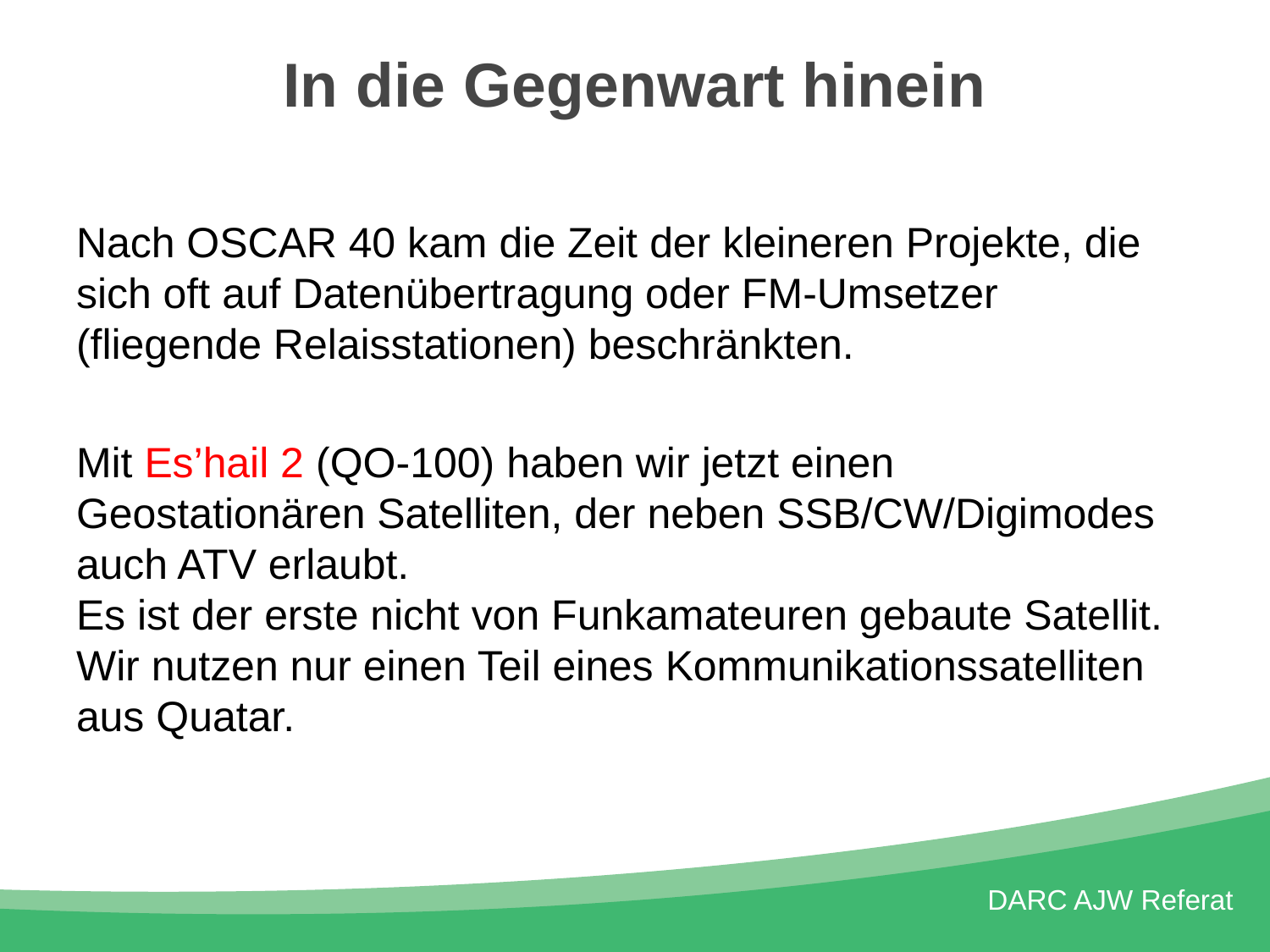

# In die Gegenwart hinein

Nach OSCAR 40 kam die Zeit der kleineren Projekte, die sich oft auf Datenübertragung oder FM-Umsetzer (fliegende Relaisstationen) beschränkten.

Mit Es’hail 2 (QO-100) haben wir jetzt einen Geostationären Satelliten, der neben SSB/CW/Digimodes auch ATV erlaubt.
Es ist der erste nicht von Funkamateuren gebaute Satellit. Wir nutzen nur einen Teil eines Kommunikationssatelliten aus Quatar.